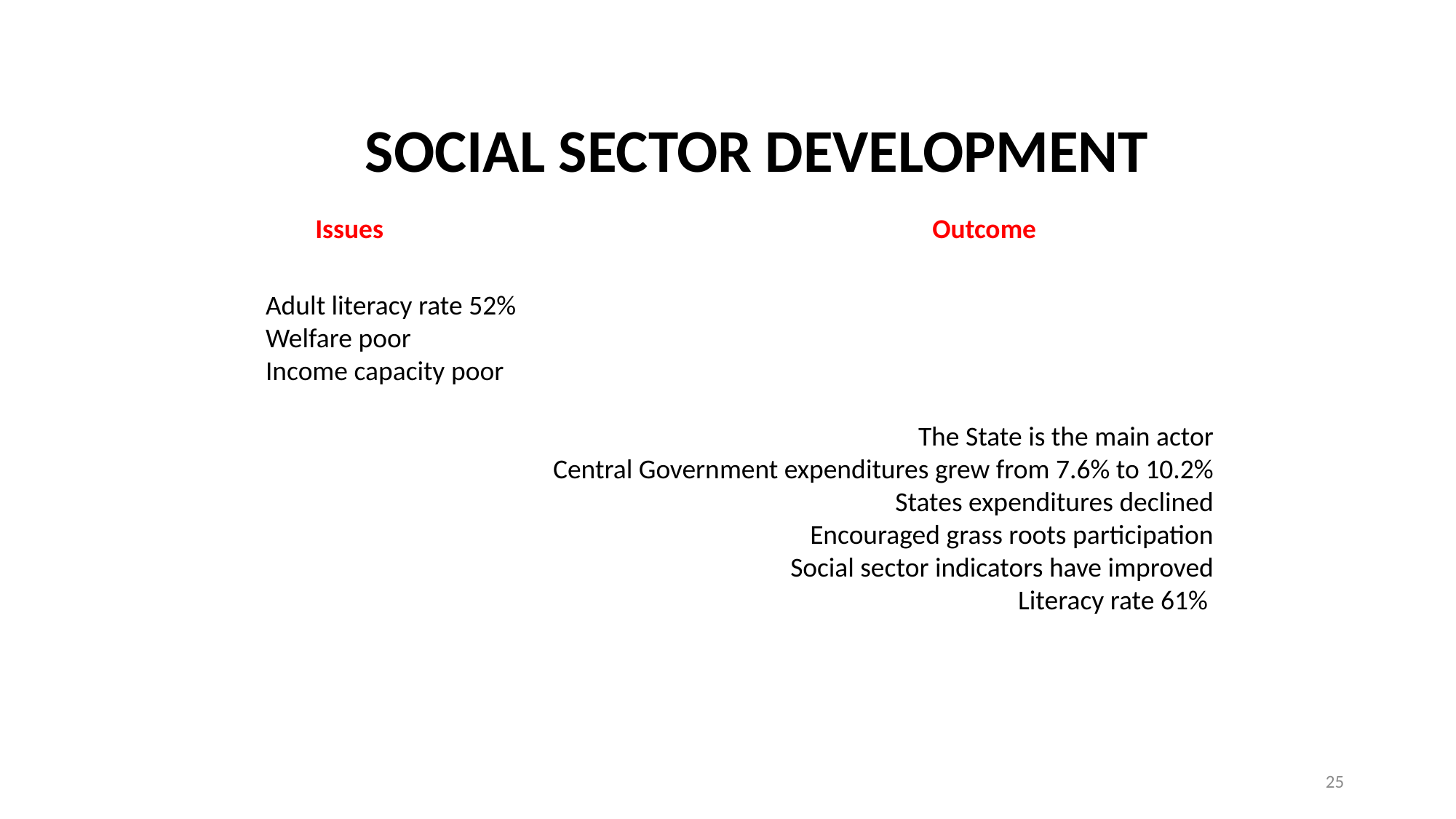

SOCIAL SECTOR DEVELOPMENT
Issues                                                                                         Outcome
Adult literacy rate 52%
Welfare poor
Income capacity poor

The State is the main actor
Central Government expenditures grew from 7.6% to 10.2%
States expenditures declined
Encouraged grass roots participation
Social sector indicators have improved
Literacy rate 61%

25